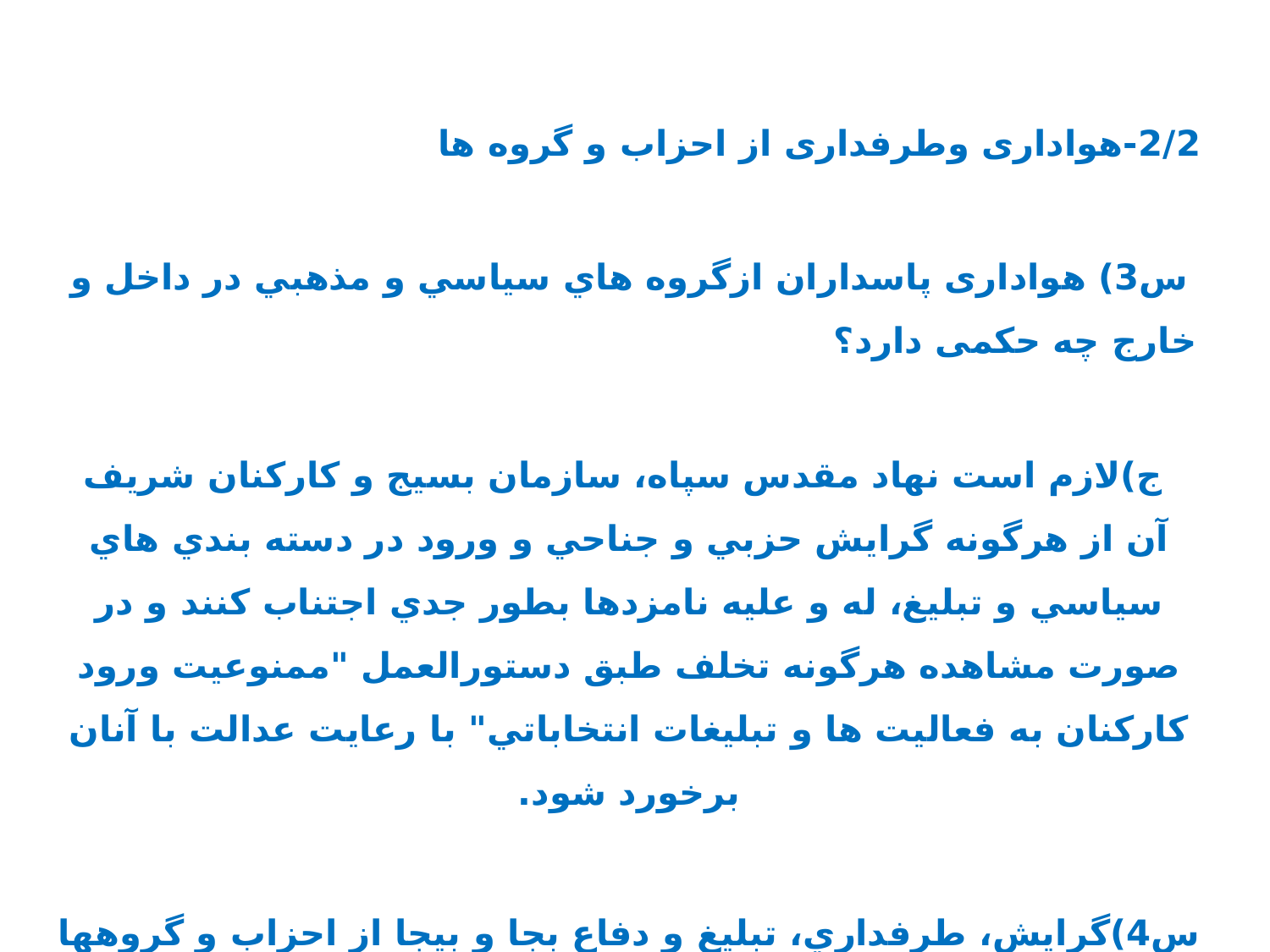

2/2-هواداری وطرفداری از احزاب و گروه ها
س3) هواداری پاسداران ازگروه هاي سياسي و مذهبي در داخل و خارج چه حکمی دارد؟
 ج)لازم است نهاد مقدس سپاه، سازمان بسيج و كاركنان شريف آن از هرگونه گرايش حزبي و جناحي و ورود در دسته بندي هاي سياسي و تبليغ، له و عليه نامزدها بطور جدي اجتناب كنند و در صورت مشاهده هرگونه تخلف طبق دستورالعمل "ممنوعيت ورود كاركنان به فعاليت ها و تبليغات انتخاباتي" با رعايت عدالت با آنان برخورد شود.

س4)گرايش، طرفداري، تبليغ و دفاع بجا و بيجا از احزاب و گروهها چه حكمي دارد؟
ج)طرفداري و تبليغ از احزاب و گروهها بر اساس ماده 49 آئين نامه انضباطي در سازمان نيروهاي مسلح ممنوع مي باشد .